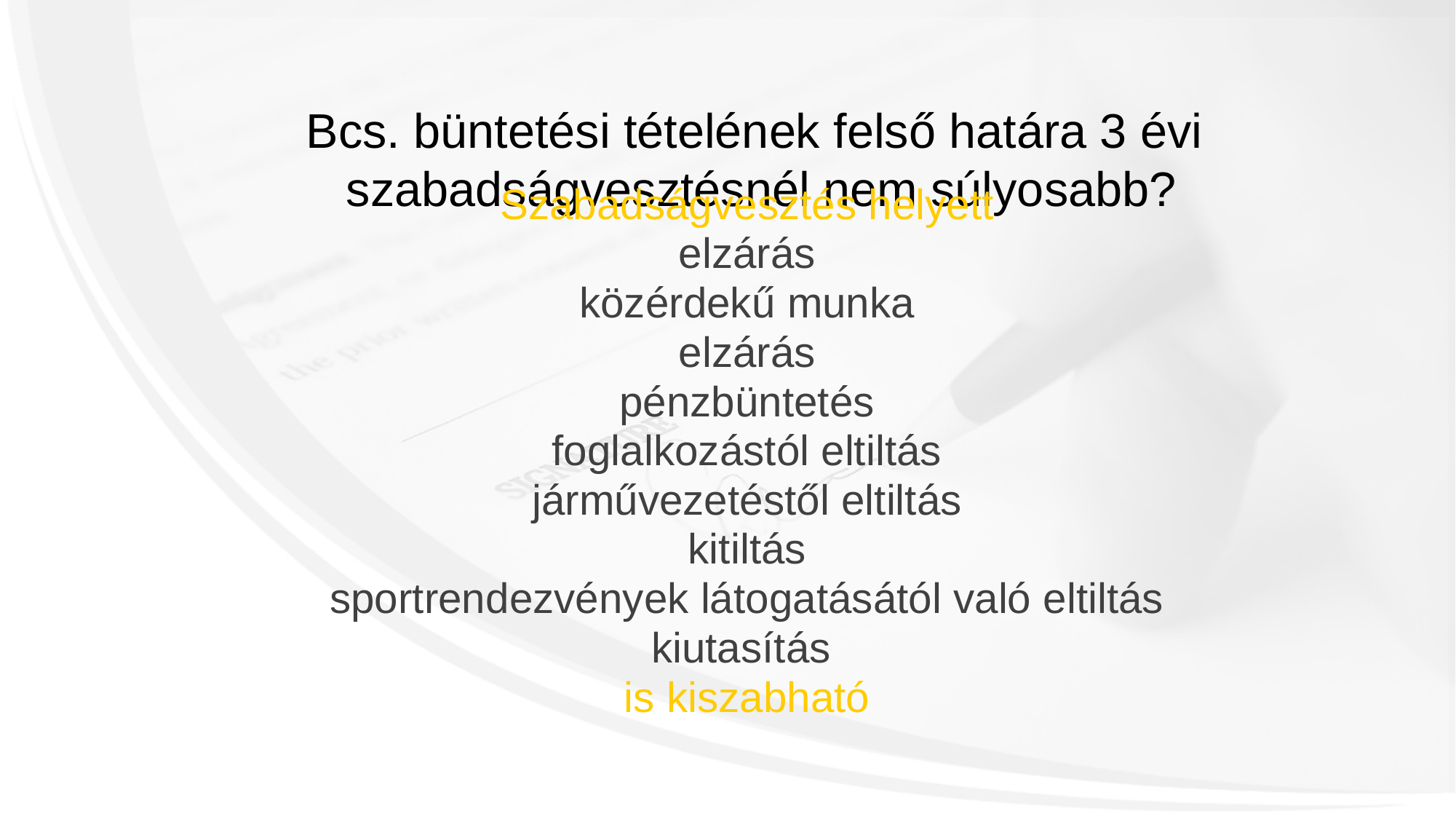

Bcs. büntetési tételének felső határa 3 évi
szabadságvesztésnél nem súlyosabb?
Szabadságvesztés helyett
elzárás
közérdekű munka
elzárás
pénzbüntetés
foglalkozástól eltiltás
járművezetéstől eltiltás
kitiltás
sportrendezvények látogatásától való eltiltás
kiutasítás
is kiszabható